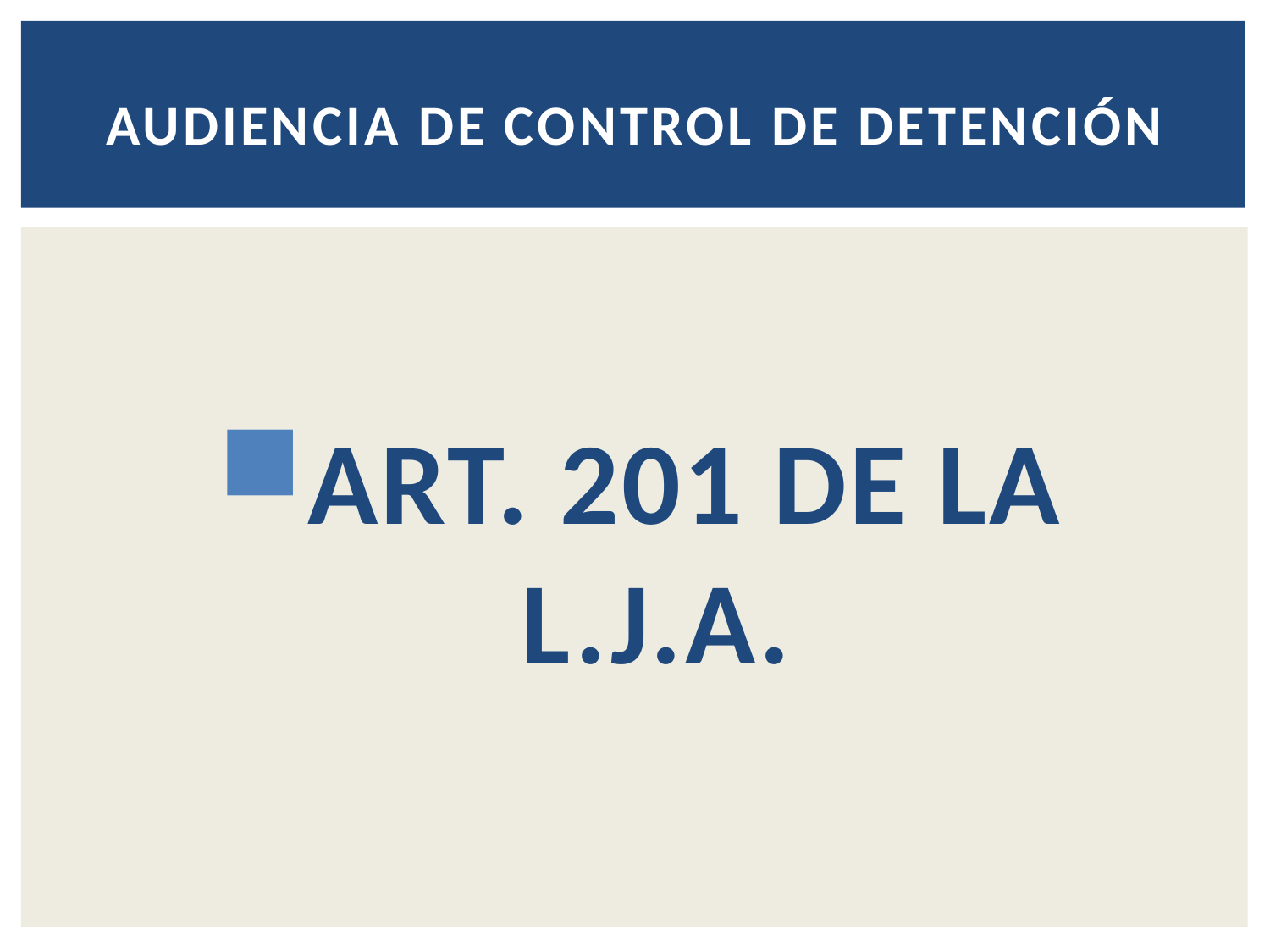

# Audiencia de control de detención

ART. 201 DE LA L.J.A.